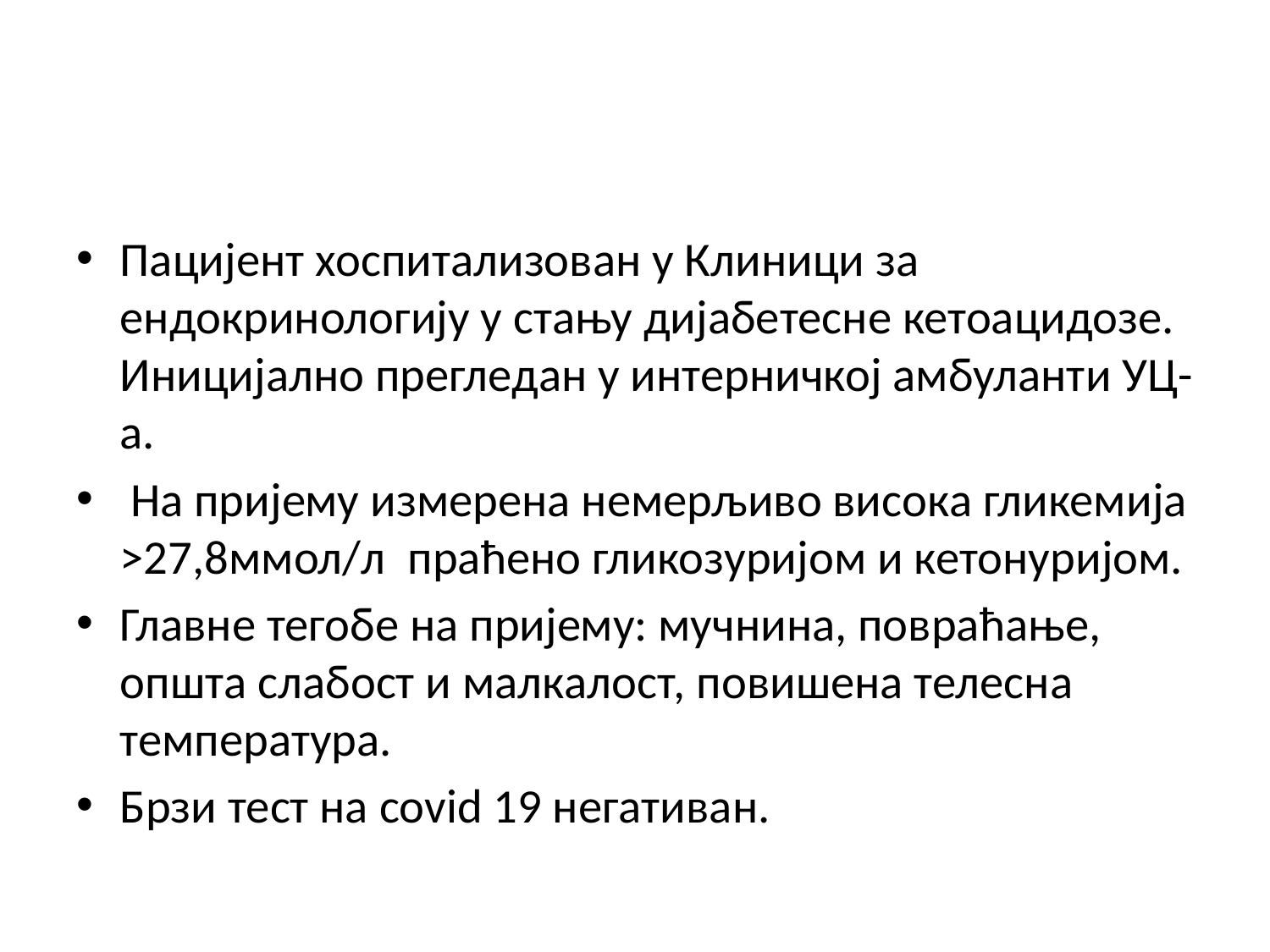

#
Пацијент хоспитализован у Клиници за ендокринологију у стању дијабетесне кетоацидозе. Иницијално прегледан у интерничкој амбуланти УЦ-а.
 На пријему измерена немерљиво висока гликемија >27,8ммол/л  праћено гликозуријом и кетонуријом.
Главне тегобе на пријему: мучнина, повраћање, општа слабост и малкалост, повишена телесна температура.
Брзи тест на covid 19 негативан.